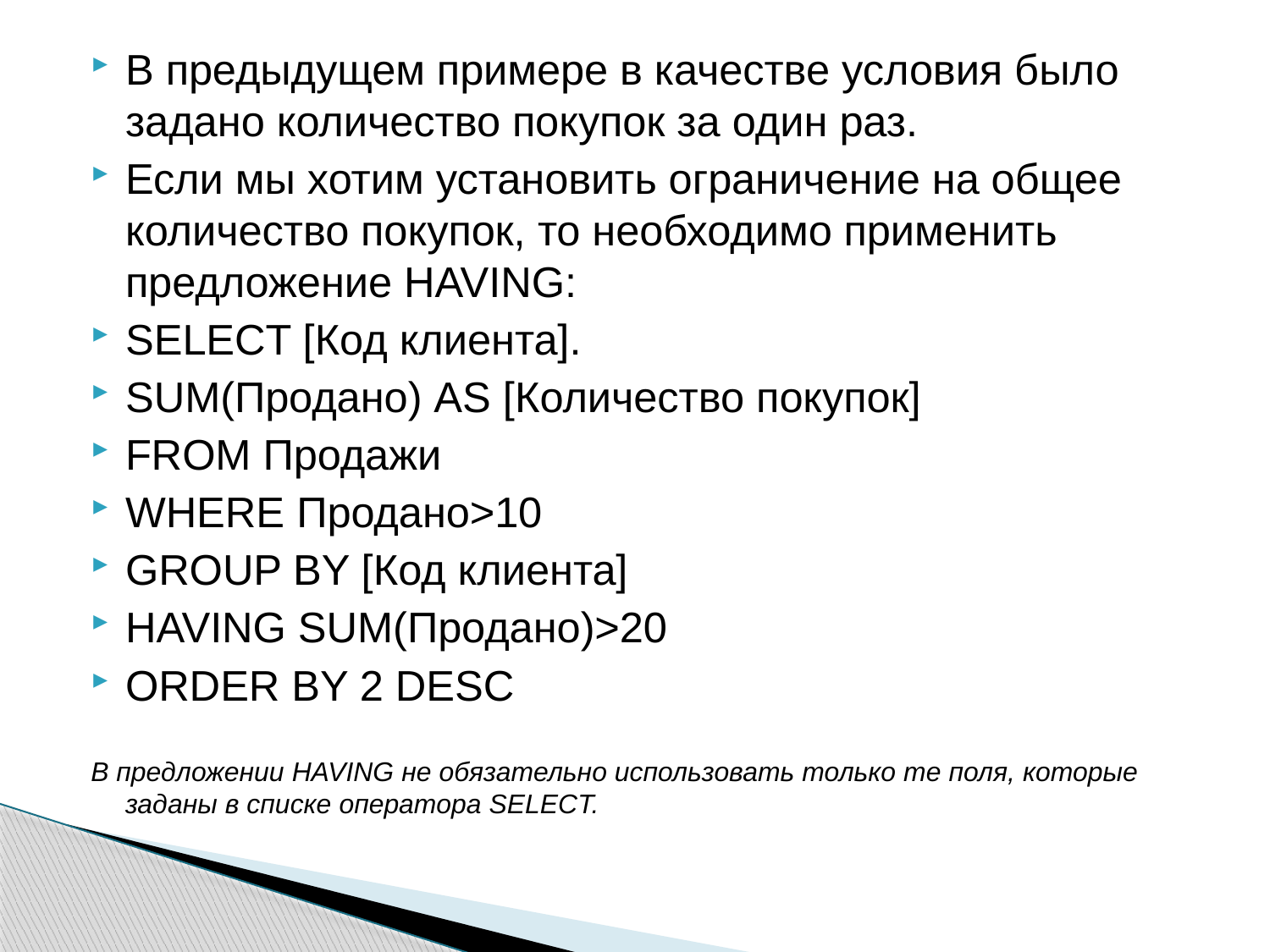

В предыдущем примере в качестве условия было задано количество покупок за один раз.
Если мы хотим установить ограничение на общее количество покупок, то необходимо применить предложение HAVING:
SELECT [Код клиента].
SUM(Продано) AS [Количество покупок]
FROM Продажи
WHERE Продано>10
GROUP BY [Код клиента]
HAVING SUM(Продано)>20
ORDER BY 2 DESC

В предложении HAVING не обязательно использовать только те поля, которые заданы в списке оператора SELECT.